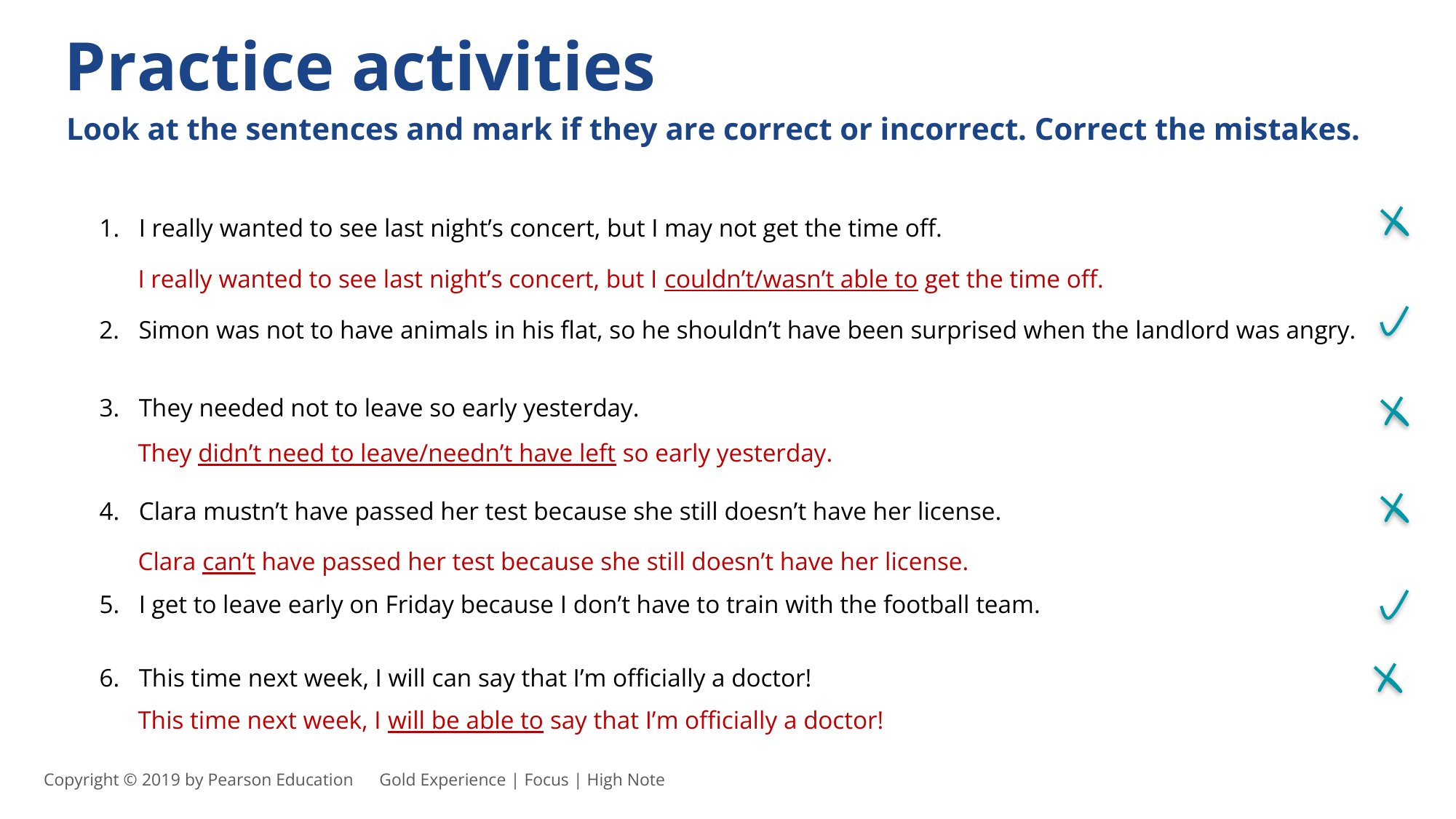

Practice activities
Look at the sentences and mark if they are correct or incorrect. Correct the mistakes.

I really wanted to see last night’s concert, but I may not get the time off.
I really wanted to see last night’s concert, but I couldn’t/wasn’t able to get the time off.

Simon was not to have animals in his flat, so he shouldn’t have been surprised when the landlord was angry.
They needed not to leave so early yesterday.

They didn’t need to leave/needn’t have left so early yesterday.
Clara mustn’t have passed her test because she still doesn’t have her license.

Clara can’t have passed her test because she still doesn’t have her license.
I get to leave early on Friday because I don’t have to train with the football team.

This time next week, I will can say that I’m officially a doctor!

This time next week, I will be able to say that I’m officially a doctor!
Copyright © 2019 by Pearson Education      Gold Experience | Focus | High Note